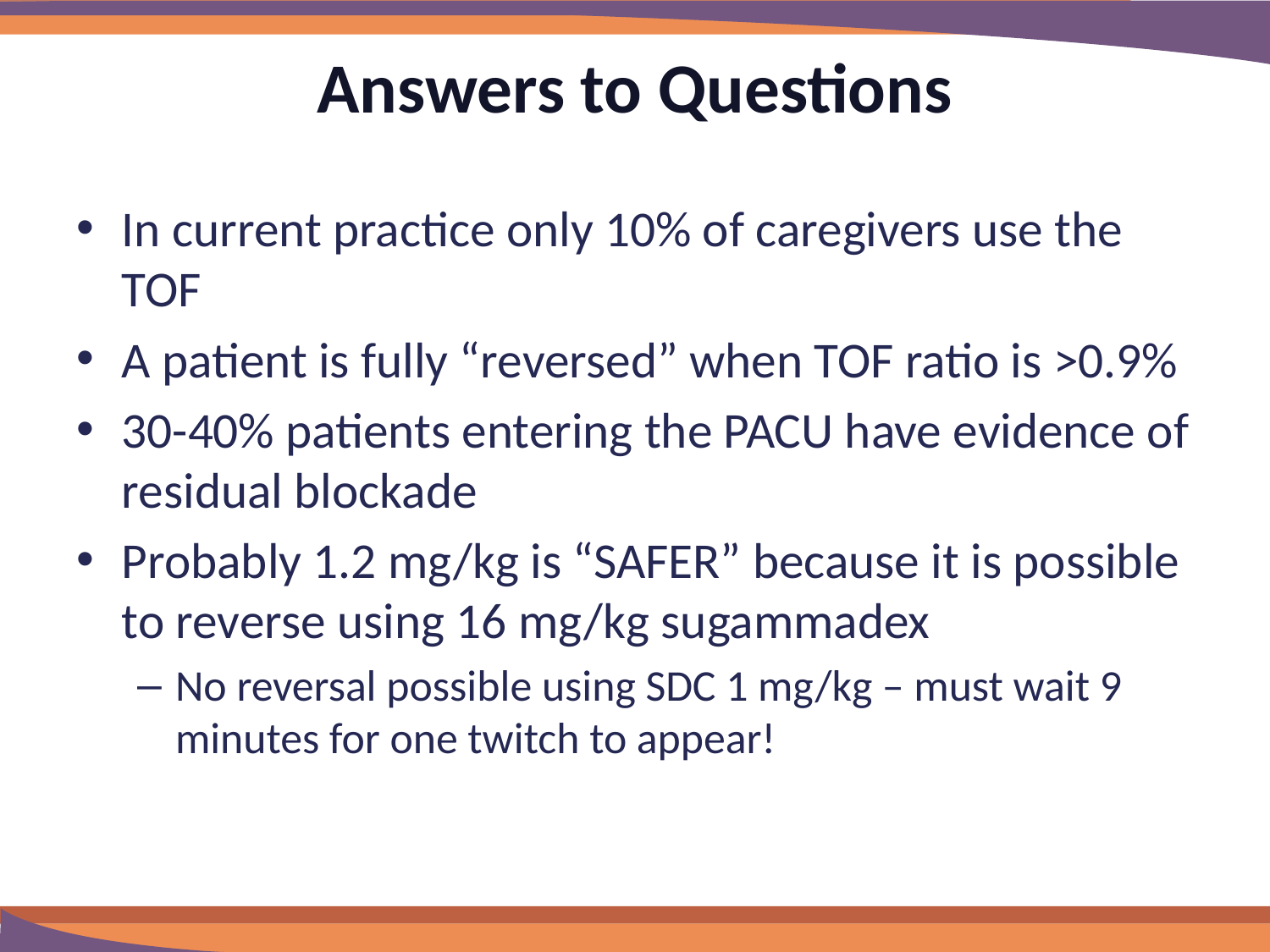

# Answers to Questions
In current practice only 10% of caregivers use the TOF
A patient is fully “reversed” when TOF ratio is >0.9%
30-40% patients entering the PACU have evidence of residual blockade
Probably 1.2 mg/kg is “SAFER” because it is possible to reverse using 16 mg/kg sugammadex
No reversal possible using SDC 1 mg/kg – must wait 9 minutes for one twitch to appear!